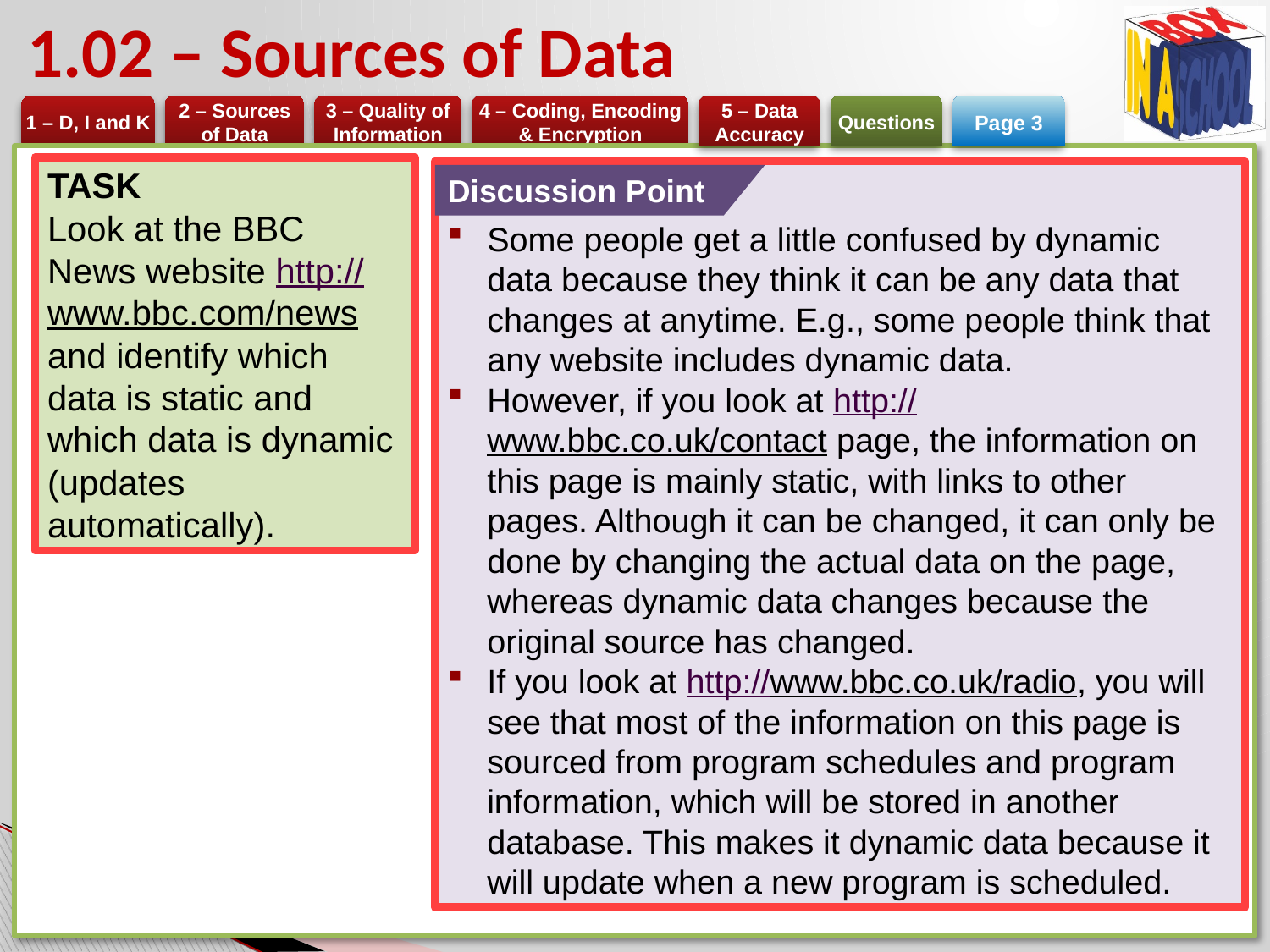

# 1.02 – Sources of Data
Page 3
TASK
Look at the BBC News website http://www.bbc.com/news and identify which data is static and which data is dynamic (updates automatically).

Some people get a little confused by dynamic data because they think it can be any data that changes at anytime. E.g., some people think that any website includes dynamic data.
However, if you look at http://www.bbc.co.uk/contact page, the information on this page is mainly static, with links to other pages. Although it can be changed, it can only be done by changing the actual data on the page, whereas dynamic data changes because the original source has changed.
If you look at http://www.bbc.co.uk/radio, you will see that most of the information on this page is sourced from program schedules and program information, which will be stored in another database. This makes it dynamic data because it will update when a new program is scheduled.
Discussion Point